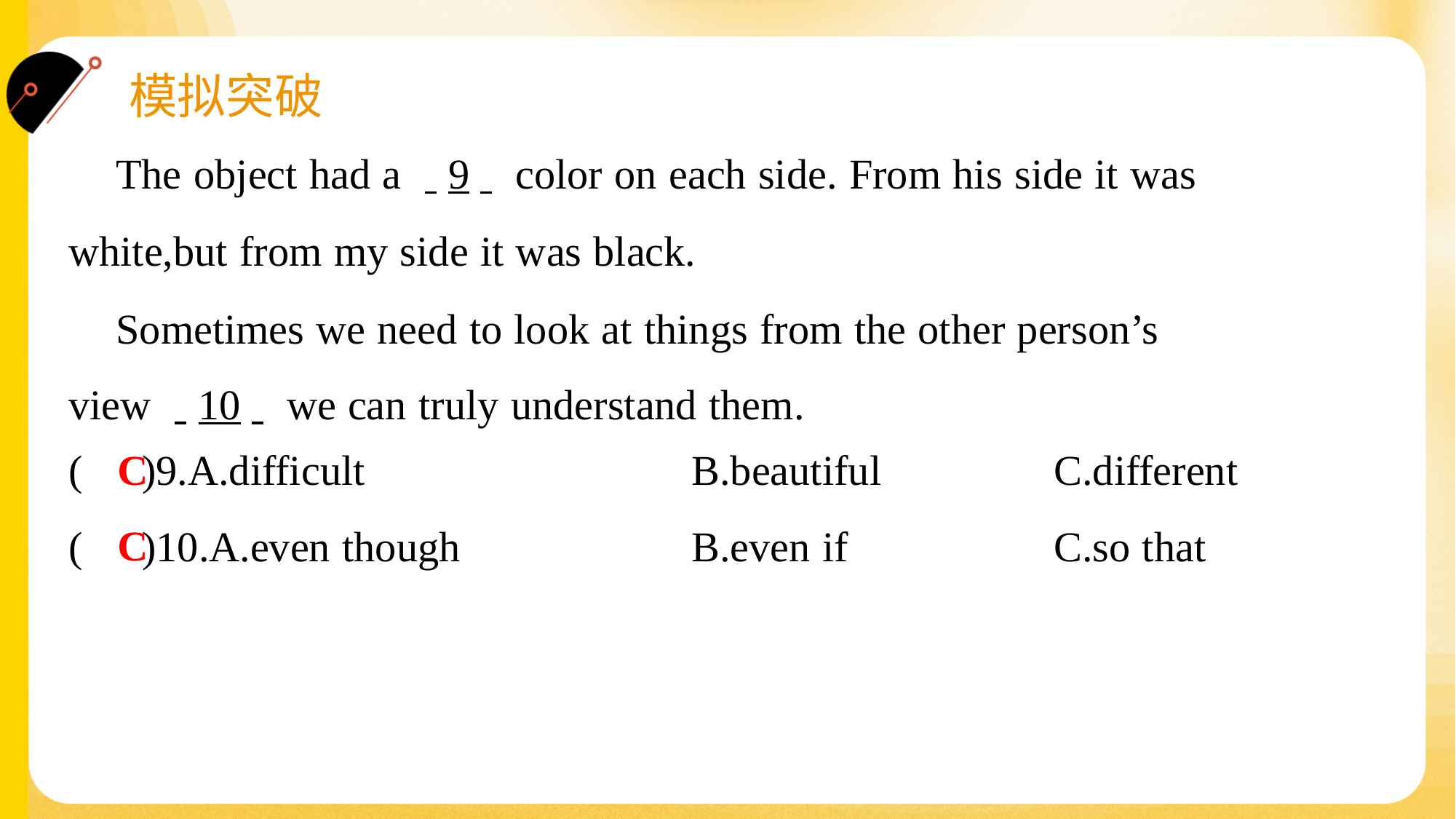

The object had a . .9. . color on each side. From his side it was
white,but from my side it was black.
    Sometimes we need to look at things from the other person’s
view . .10. . we can truly understand them.#8
C
(     )9.A.difficult	B.beautiful	C.different
C
(     )10.A.even though	B.even if	C.so that